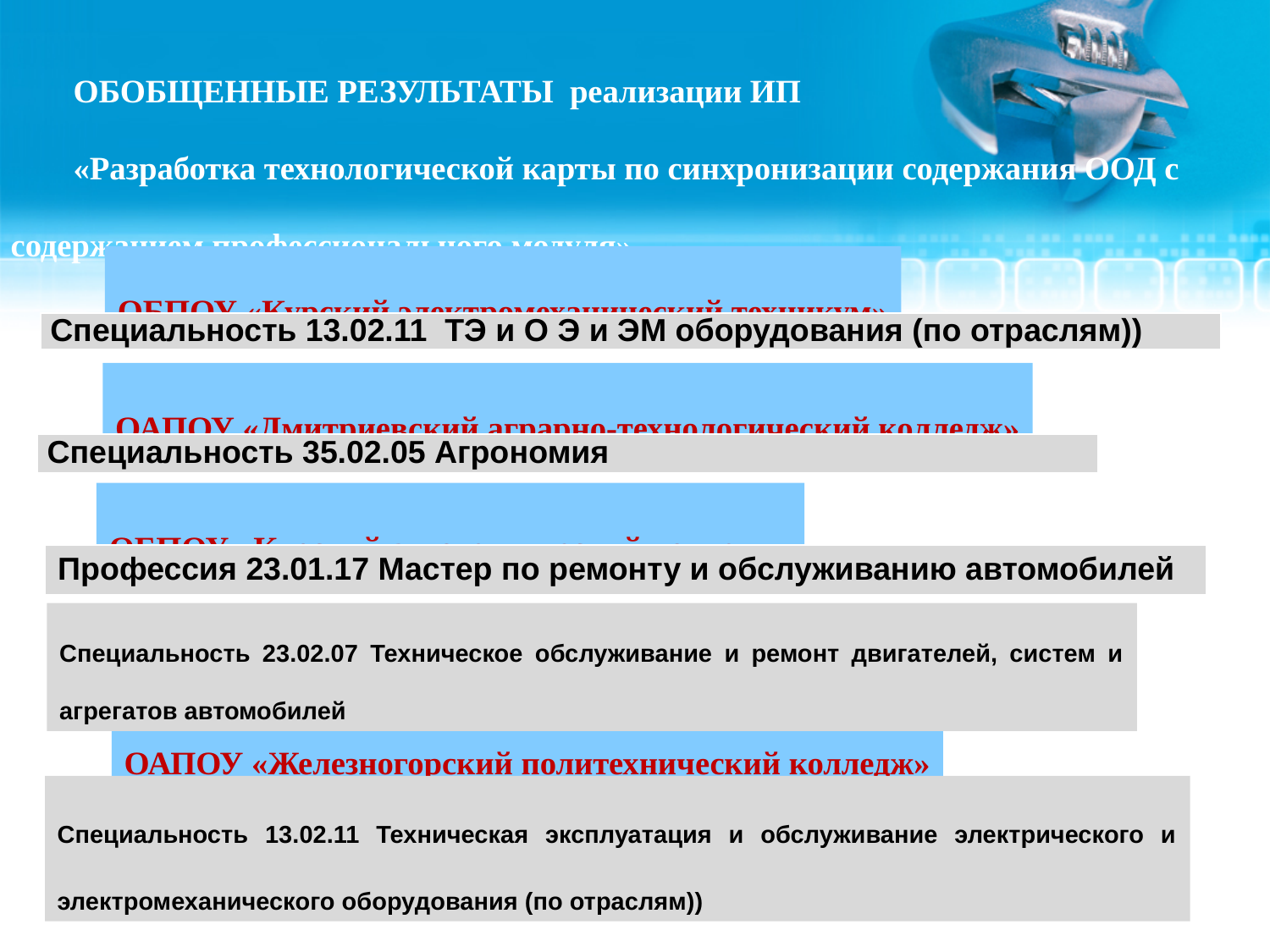

ОБОБЩЕННЫЕ РЕЗУЛЬТАТЫ  реализации ИП
«Разработка технологической карты по синхронизации содержания ООД с содержанием профессионального модуля»
ОБПОУ «Курский электромеханический техникум»
| Специальность 13.02.11 ТЭ и О Э и ЭМ оборудования (по отраслям)) |
| --- |
ОАПОУ «Дмитриевский аграрно-технологический колледж»
| Специальность 35.02.05 Агрономия |
| --- |
ОБПОУ «Курский автотехнический колледж»
| Профессия 23.01.17 Мастер по ремонту и обслуживанию автомобилей |
| --- |
Специальность 23.02.07 Техническое обслуживание и ремонт двигателей, систем и агрегатов автомобилей
ОАПОУ «Железногорский политехнический колледж»
Специальность 13.02.11 Техническая эксплуатация и обслуживание электрического и электромеханического оборудования (по отраслям))